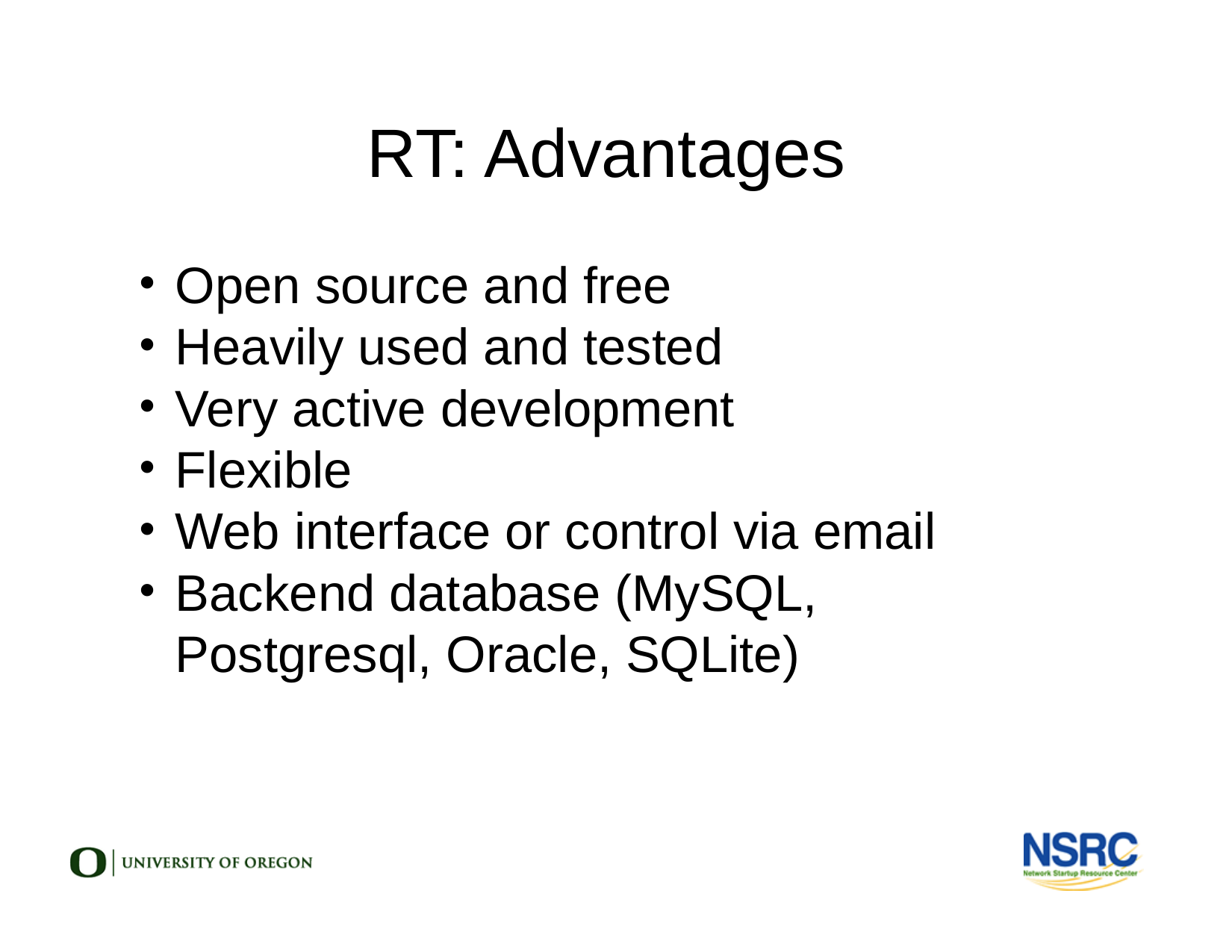

RT: Advantages
Open source and free
Heavily used and tested
Very active development
Flexible
Web interface or control via email
Backend database (MySQL, Postgresql, Oracle, SQLite)